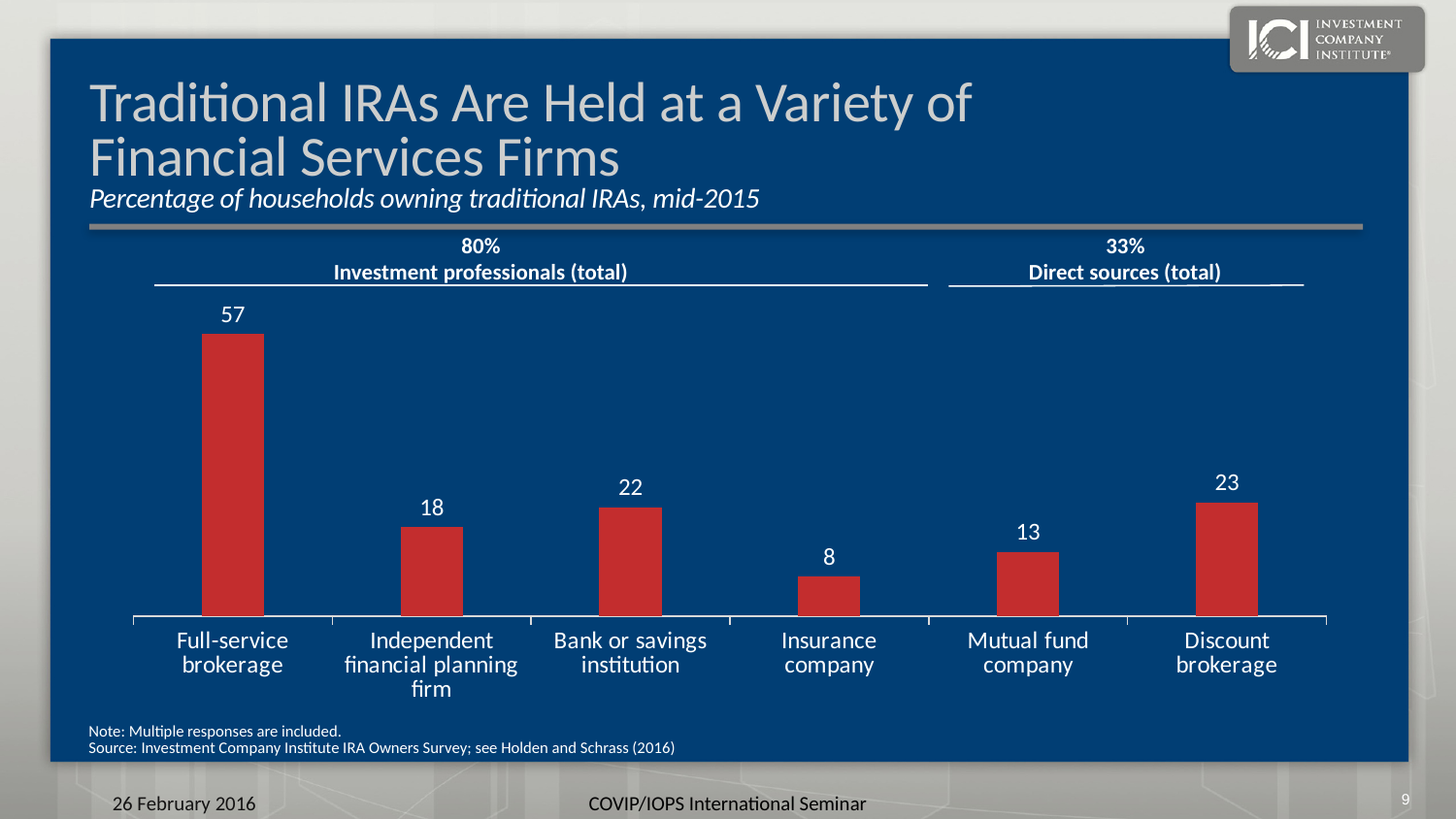

# Traditional IRAs Are Held at a Variety of Financial Services Firms Percentage of households owning traditional IRAs, mid-2015
80%
Investment professionals (total)
33%
Direct sources (total)

### Chart

| Category | Series 1 |
|---|---|
| Full-service brokerage | 57.0 |
| Independent financial planning firm | 18.0 |
| Bank or savings institution | 22.0 |
| Insurance company | 8.0 |
| Mutual fund company | 13.0 |
| Discount brokerage | 23.0 |
Note: Multiple responses are included.
Source: Investment Company Institute IRA Owners Survey; see Holden and Schrass (2016)
9
26 February 2016
COVIP/IOPS International Seminar